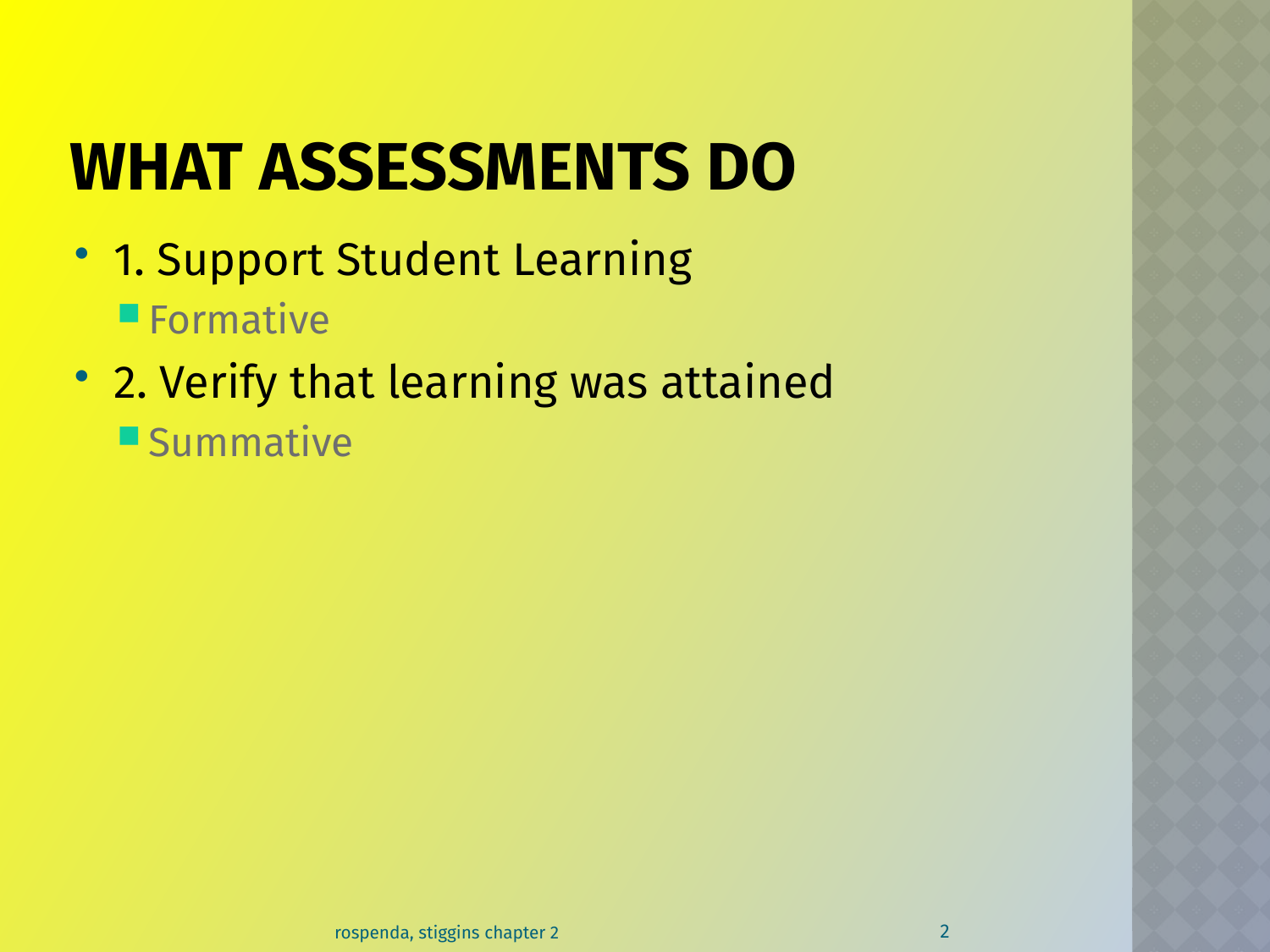

# What Assessments Do
1. Support Student Learning
Formative
2. Verify that learning was attained
Summative

2
rospenda, stiggins chapter 2